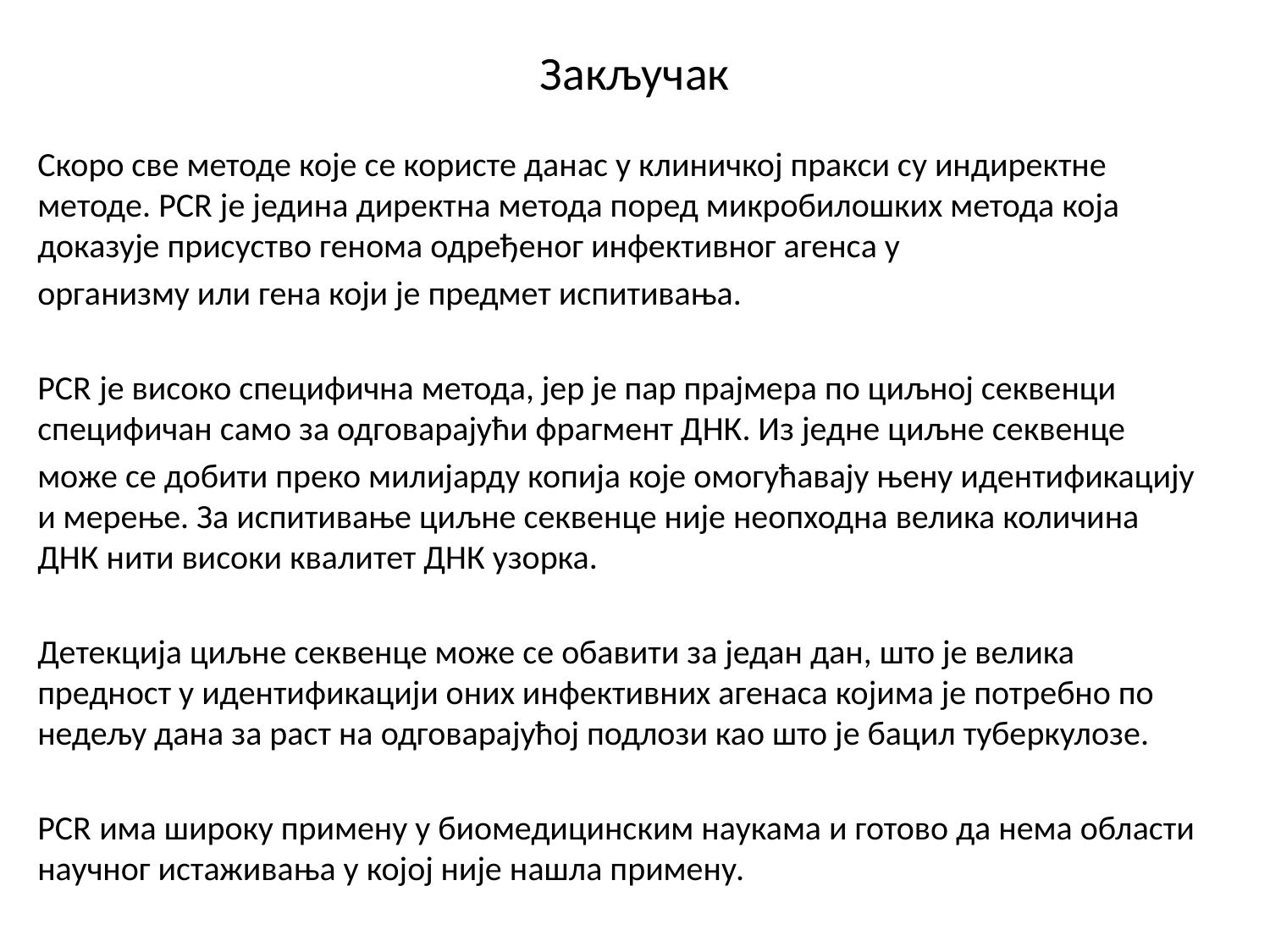

# Закључак
Скоро све методе које се користе данас у клиничкој пракси су индиректне методе. PCR је једина директна метода поред микробилошких метода која доказује присуство генома одређеног инфективног агенса у
организму или гена који је предмет испитивања.

PCR је високо специфична метода, јер је пар прајмера по циљној секвенци специфичан само за одговарајући фрагмент ДНК. Из једне циљне секвенце
може се добити преко милијарду копија које омогућавају њену идентификацију и мерење. За испитивање циљне секвенце није неопходна велика количина ДНК нити високи квалитет ДНК узорка.

Детекција циљне секвенце може се обавити за један дан, што је велика предност у идентификацији оних инфективних агенаса којима је потребно по недељу дана за раст на одговарајућој подлози као што је бацил туберкулозе.

PCR има широку примену у биомедицинским наукама и готово да нема области научног истаживања у којој није нашла примену.